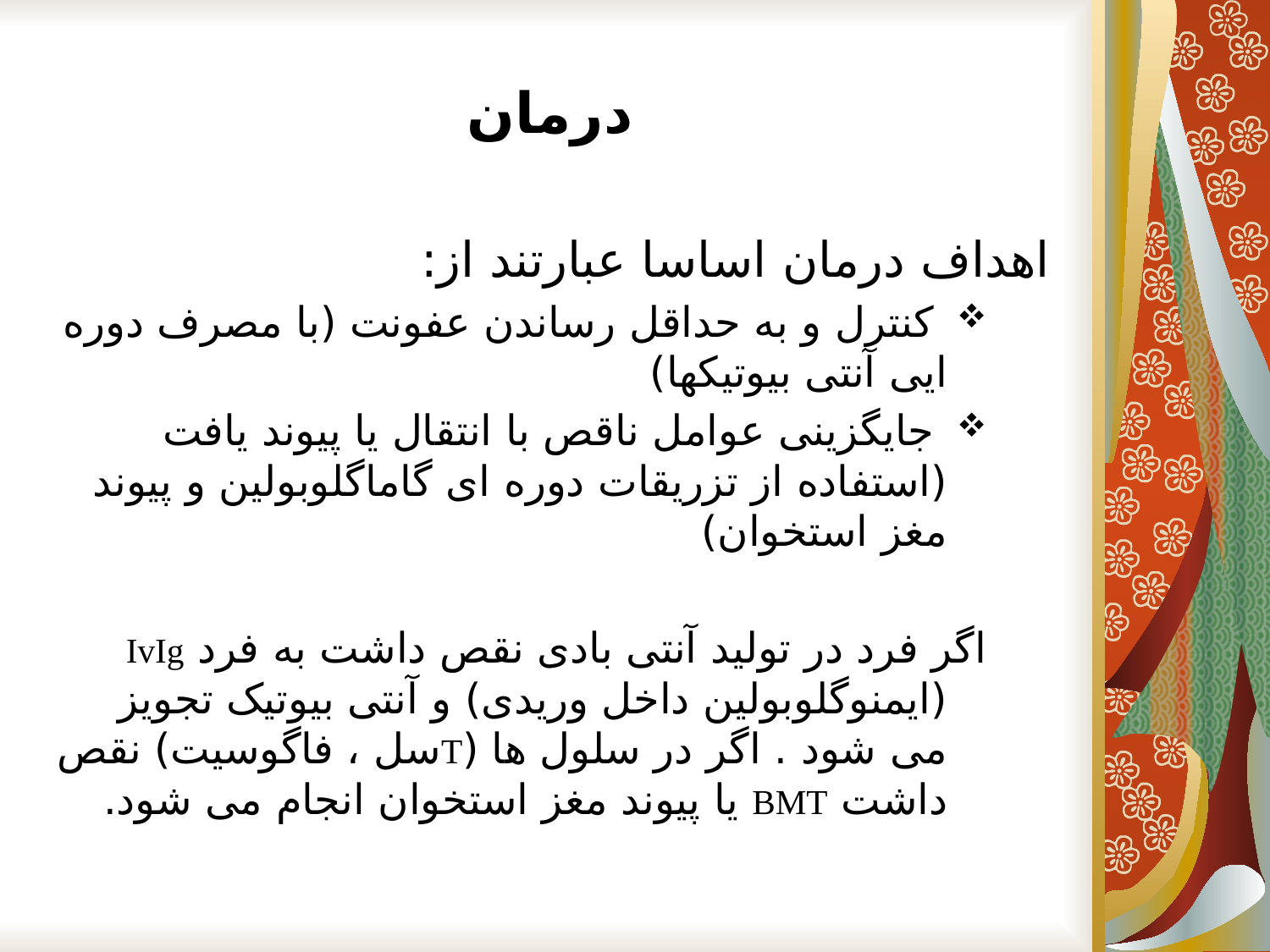

# درمان
اهداف‌ درمان‌ اساسا عبارتند از:
 کنترل و به حداقل رساندن عفونت (با مصرف دوره ایی آنتی بیوتیکها)
 جایگزینی عوامل ناقص با انتقال یا پیوند یافت (استفاده از تزریقات دوره ای گاماگلوبولین و پیوند مغز استخوان)

اگر فرد در تولید آنتی بادی نقص داشت به فرد IvIg (ایمنوگلوبولین داخل وریدی) و آنتی بیوتیک تجویز می شود . اگر در سلول ها (Tسل ، فاگوسیت) نقص داشت BMT یا پیوند مغز استخوان انجام می شود.